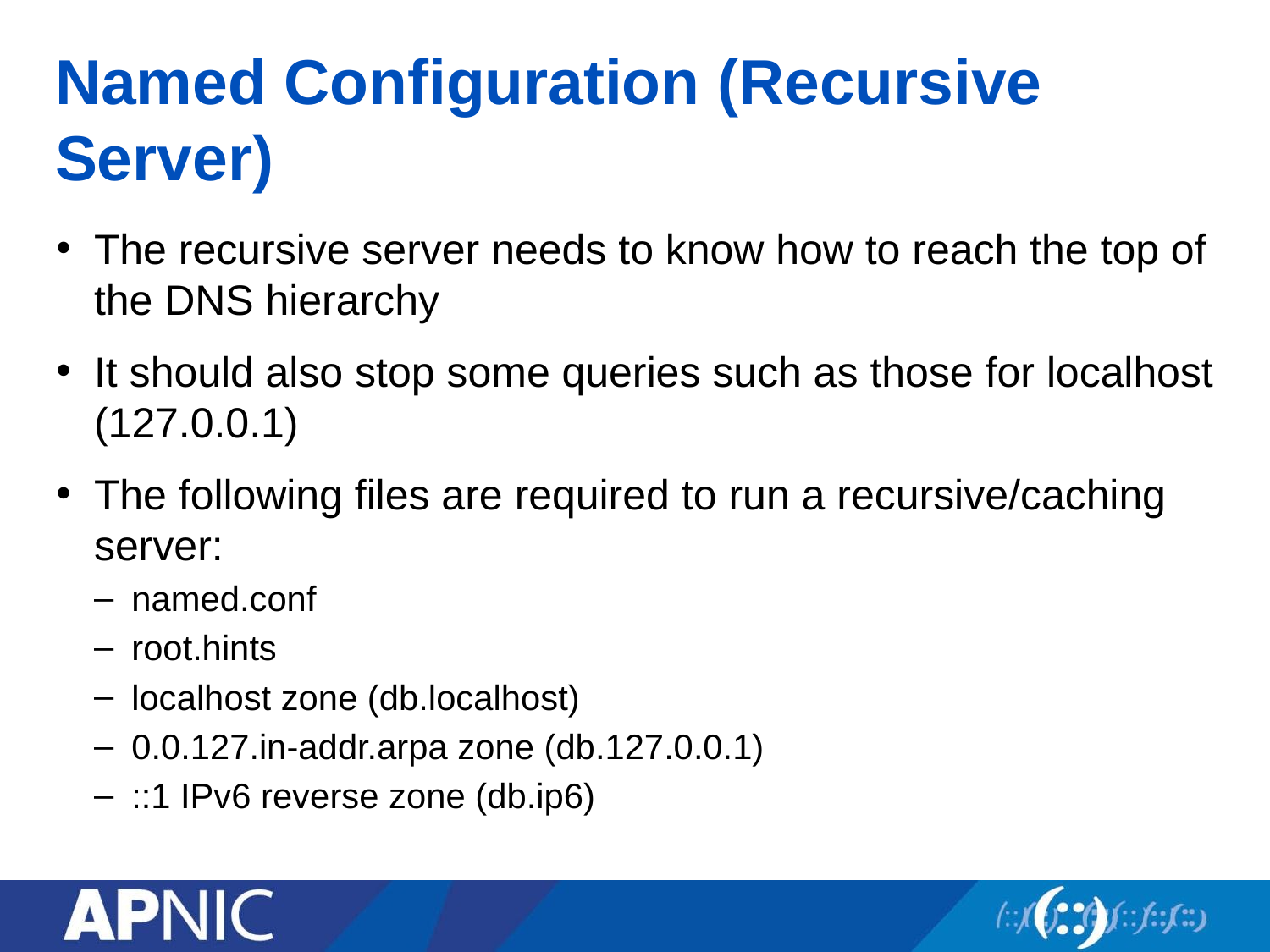

# Named Configuration (Recursive Server)
The recursive server needs to know how to reach the top of the DNS hierarchy
It should also stop some queries such as those for localhost (127.0.0.1)
The following files are required to run a recursive/caching server:
named.conf
root.hints
localhost zone (db.localhost)
0.0.127.in-addr.arpa zone (db.127.0.0.1)
::1 IPv6 reverse zone (db.ip6)